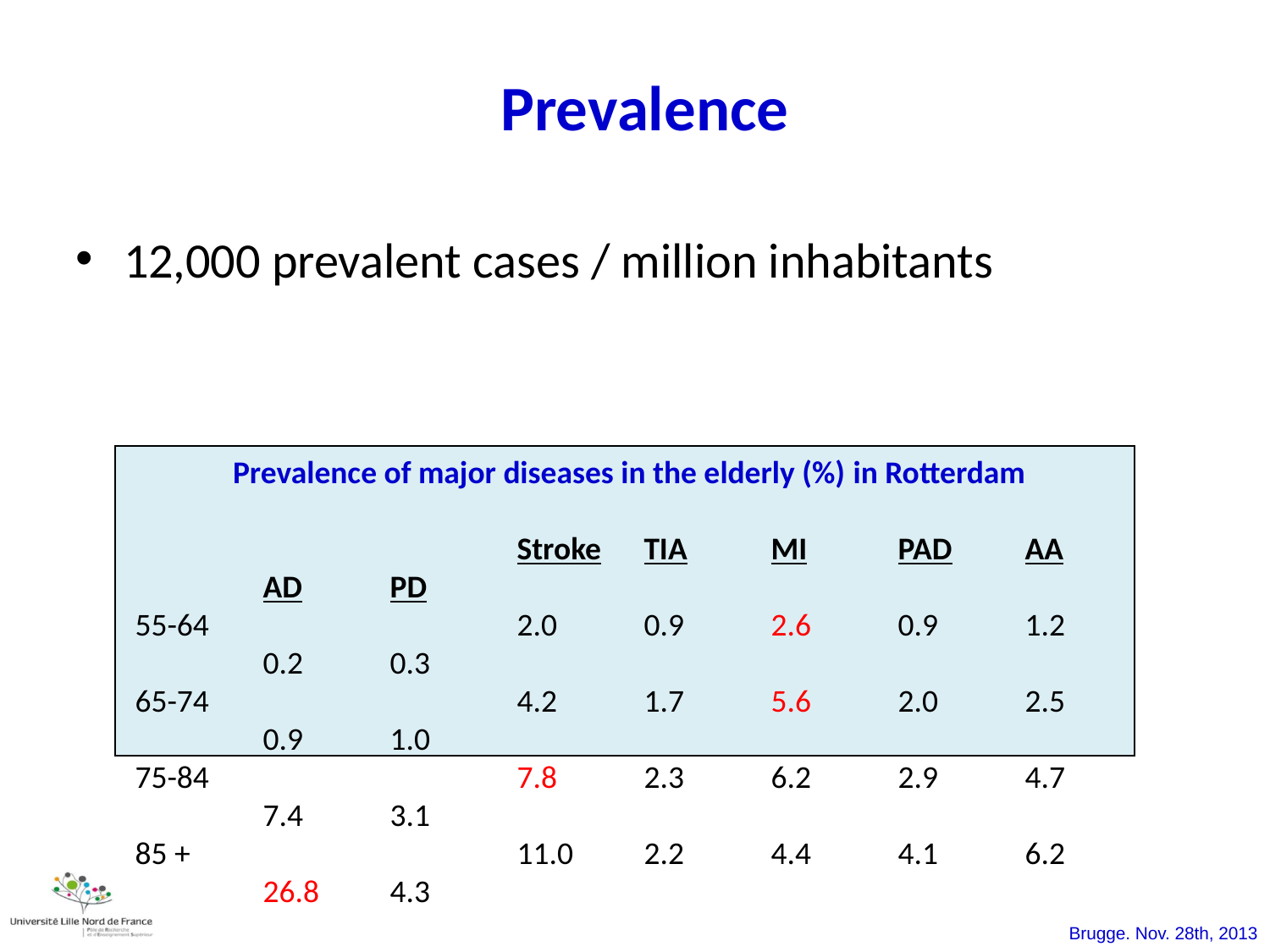

Prevalence
12,000 prevalent cases / million inhabitants

	Prevalence of major diseases in the elderly (%) in Rotterdam

				Stroke	TIA	MI	PAD	AA	AD	PD
55-64			2.0	0.9	2.6	0.9	1.2	0.2	0.3
65-74			4.2	1.7	5.6	2.0	2.5	0.9	1.0
75-84			7.8	2.3	6.2	2.9	4.7	7.4	3.1
85 +			11.0	2.2	4.4	4.1	6.2	26.8	4.3